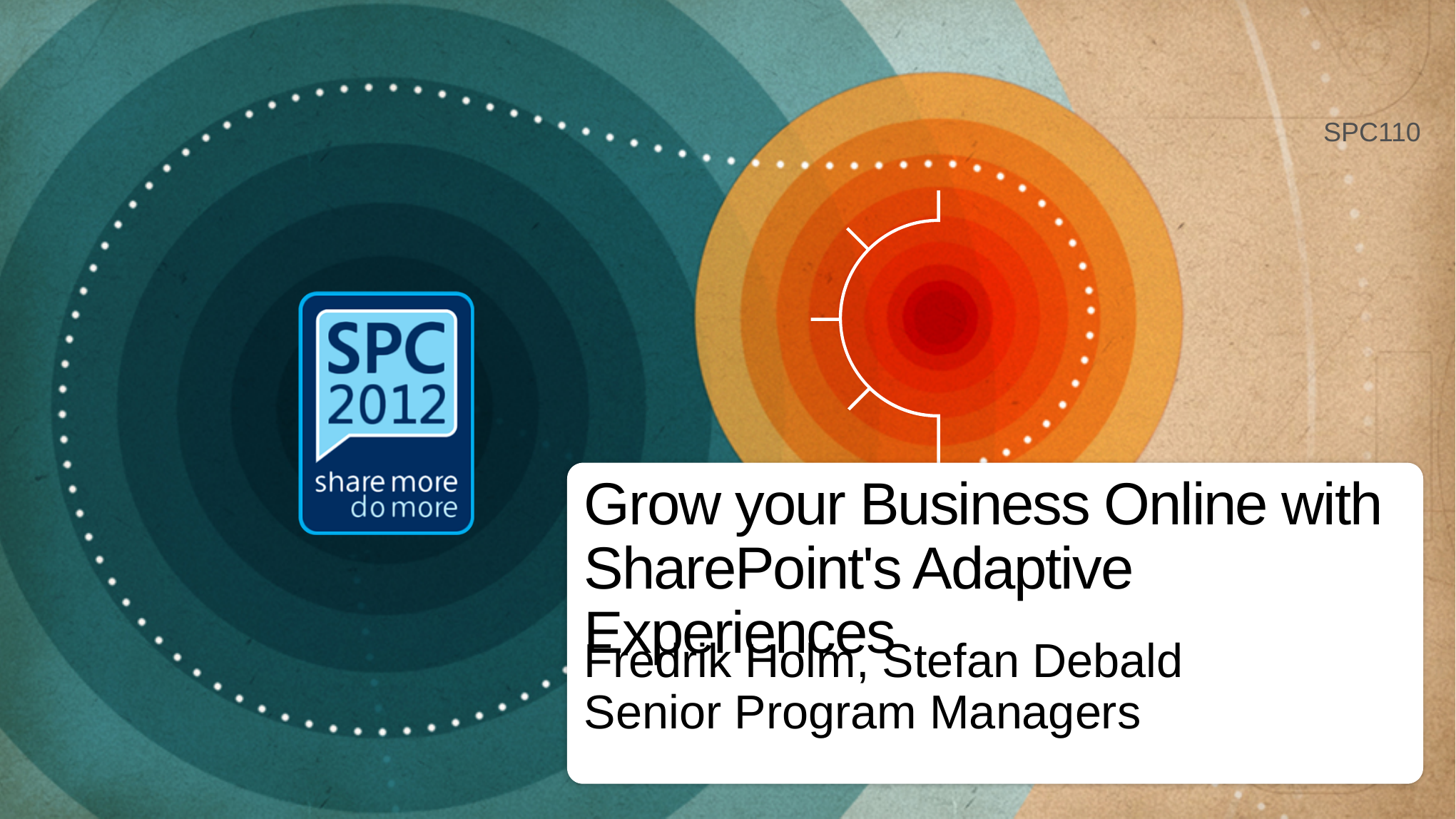

SPC110
# Grow your Business Online with SharePoint's Adaptive Experiences
Fredrik Holm, Stefan Debald
Senior Program Managers